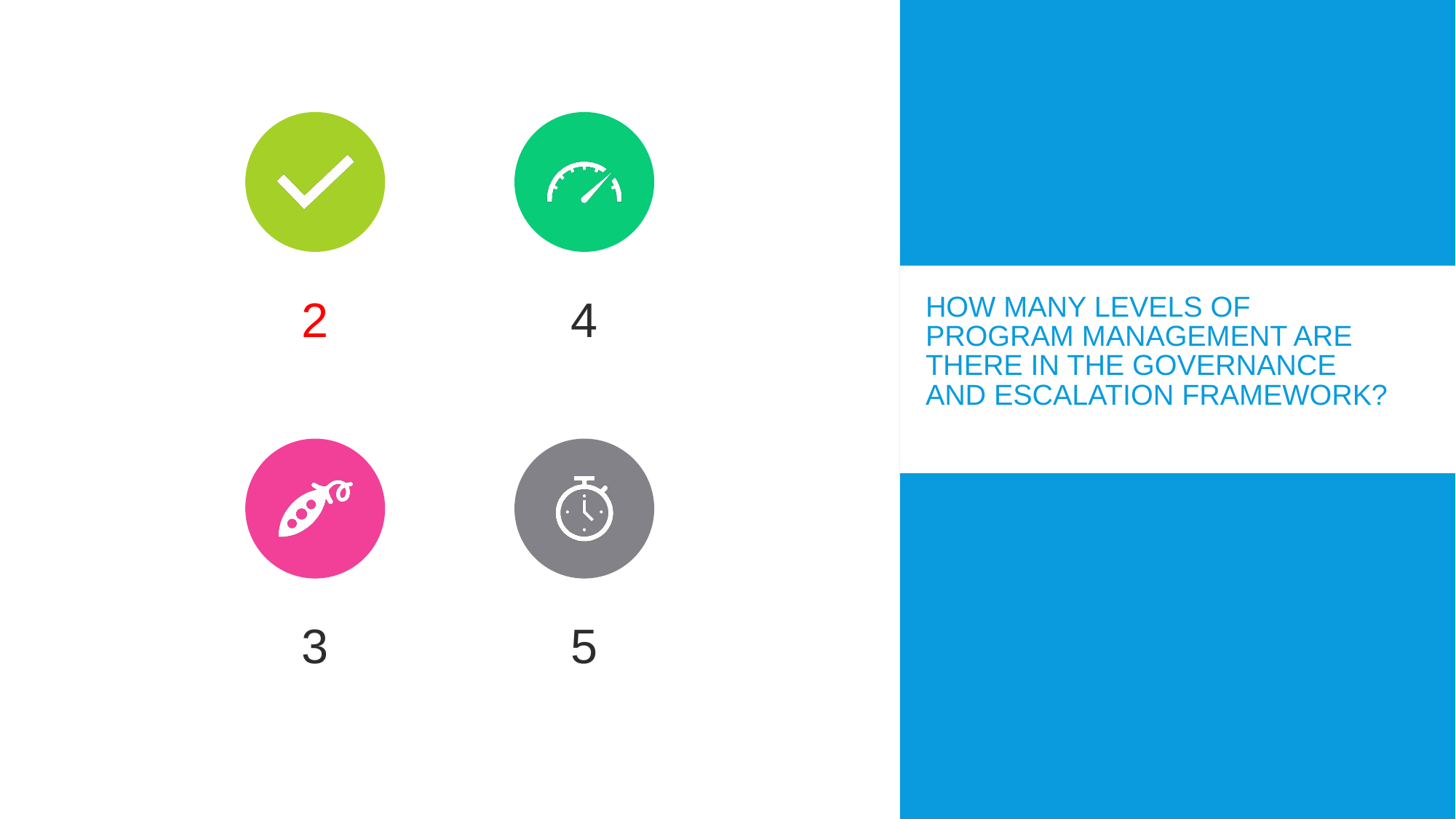

2
4
3
5

# How many levels of program management are there in the governance and escalation framework?